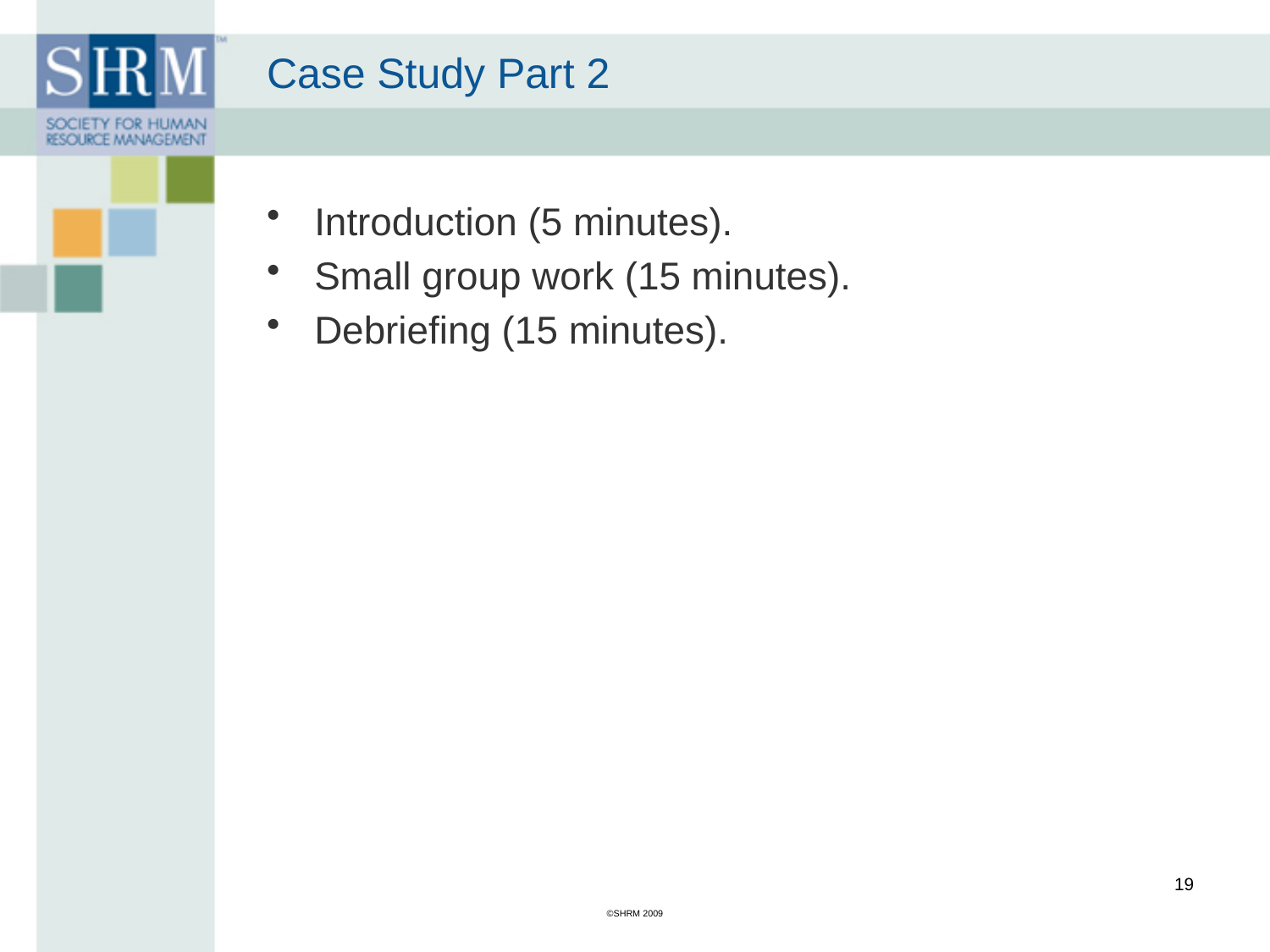

# Case Study Part 2
Introduction (5 minutes).
Small group work (15 minutes).
Debriefing (15 minutes).
19
©SHRM 2009